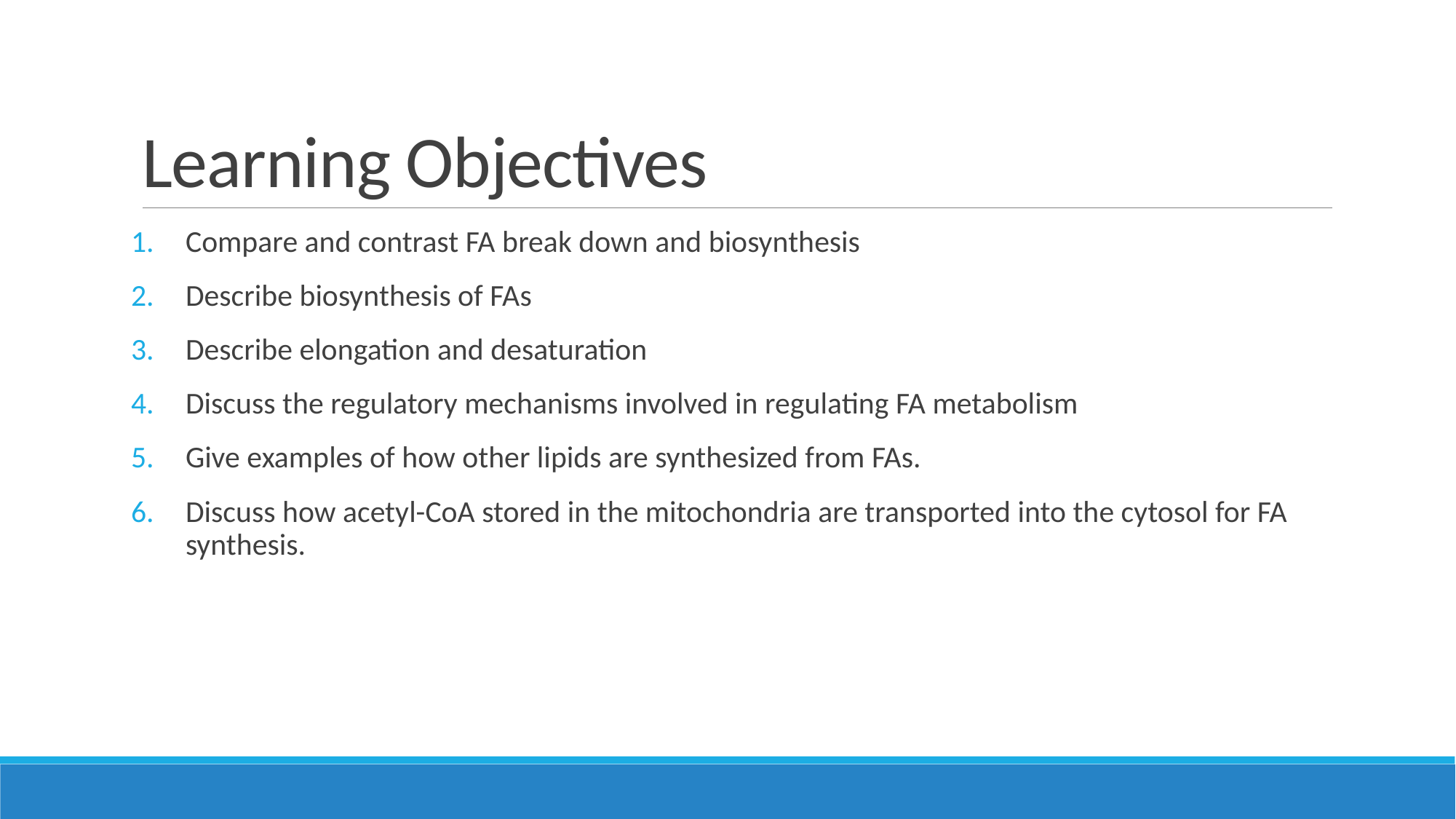

# Learning Objectives
Compare and contrast FA break down and biosynthesis
Describe biosynthesis of FAs
Describe elongation and desaturation
Discuss the regulatory mechanisms involved in regulating FA metabolism
Give examples of how other lipids are synthesized from FAs.
Discuss how acetyl-CoA stored in the mitochondria are transported into the cytosol for FA synthesis.